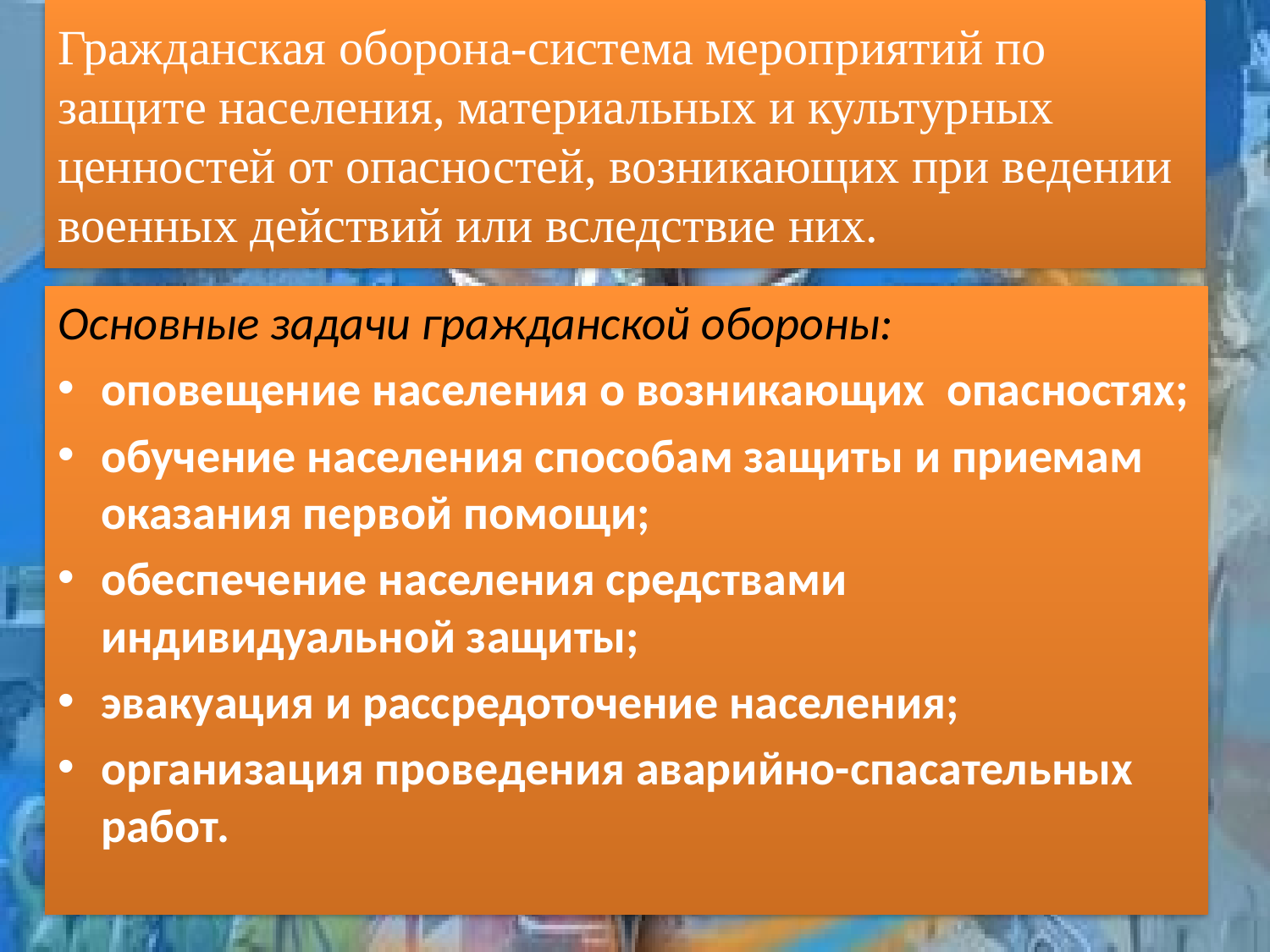

# Гражданская оборона-система мероприятий по защите населения, материальных и культурных ценностей от опасностей, возникающих при ведении военных действий или вследствие них.
Основные задачи гражданской обороны:
оповещение населения о возникающих  опасностях;
обучение населения способам защиты и приемам оказания первой помощи;
обеспечение населения средствами индивидуальной защиты;
эвакуация и рассредоточение населения;
организация проведения аварийно-спасательных работ.